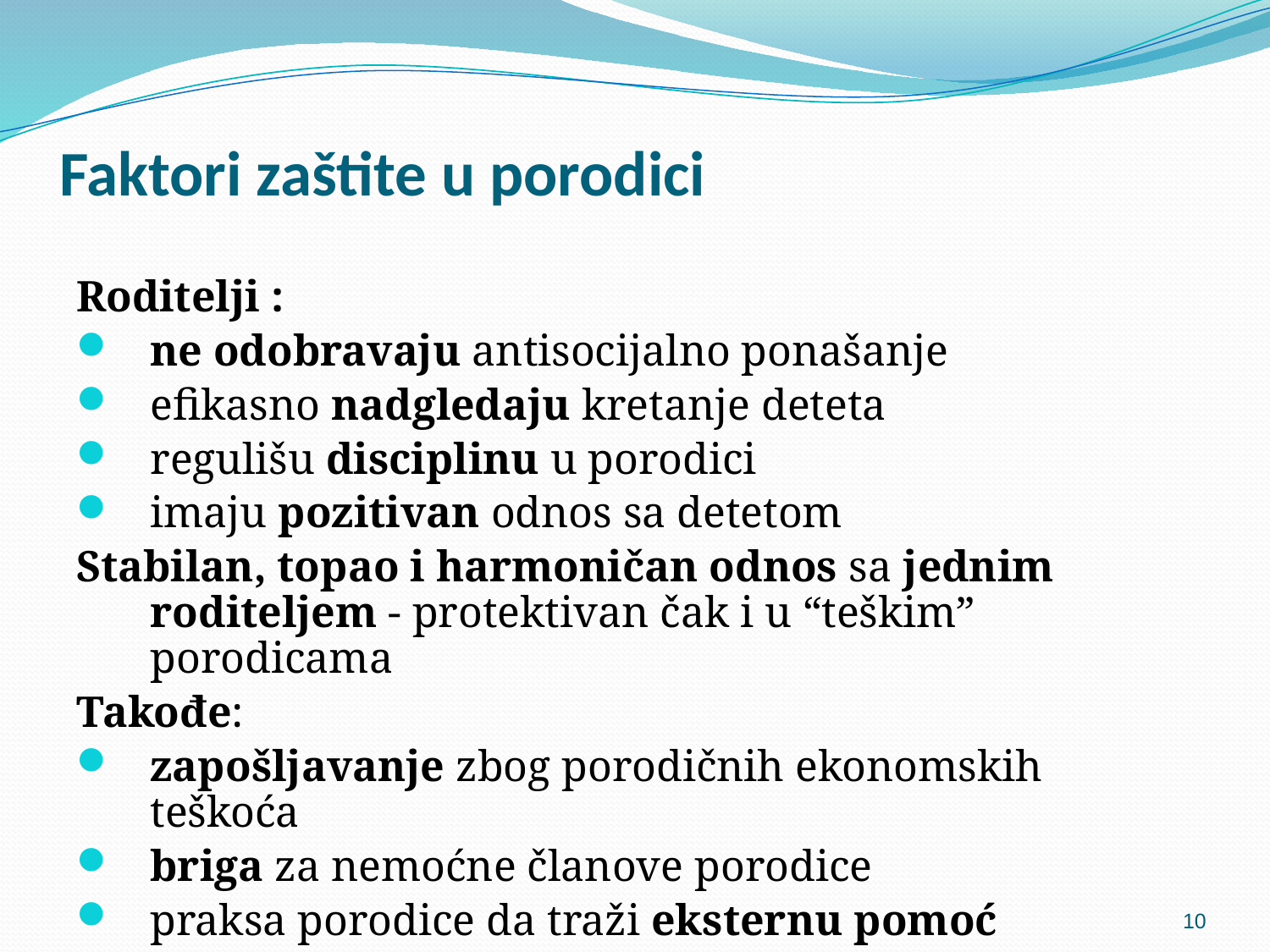

# Faktori zaštite u porodici
Roditelji :
ne odobravaju antisocijalno ponašanje
efikasno nadgledaju kretanje deteta
regulišu disciplinu u porodici
imaju pozitivan odnos sa detetom
Stabilan, topao i harmoničan odnos sa jednim roditeljem - protektivan čak i u “teškim” porodicama
Takođe:
zapošljavanje zbog porodičnih ekonomskih teškoća
briga za nemoćne članove porodice
praksa porodice da traži eksternu pomoć
10